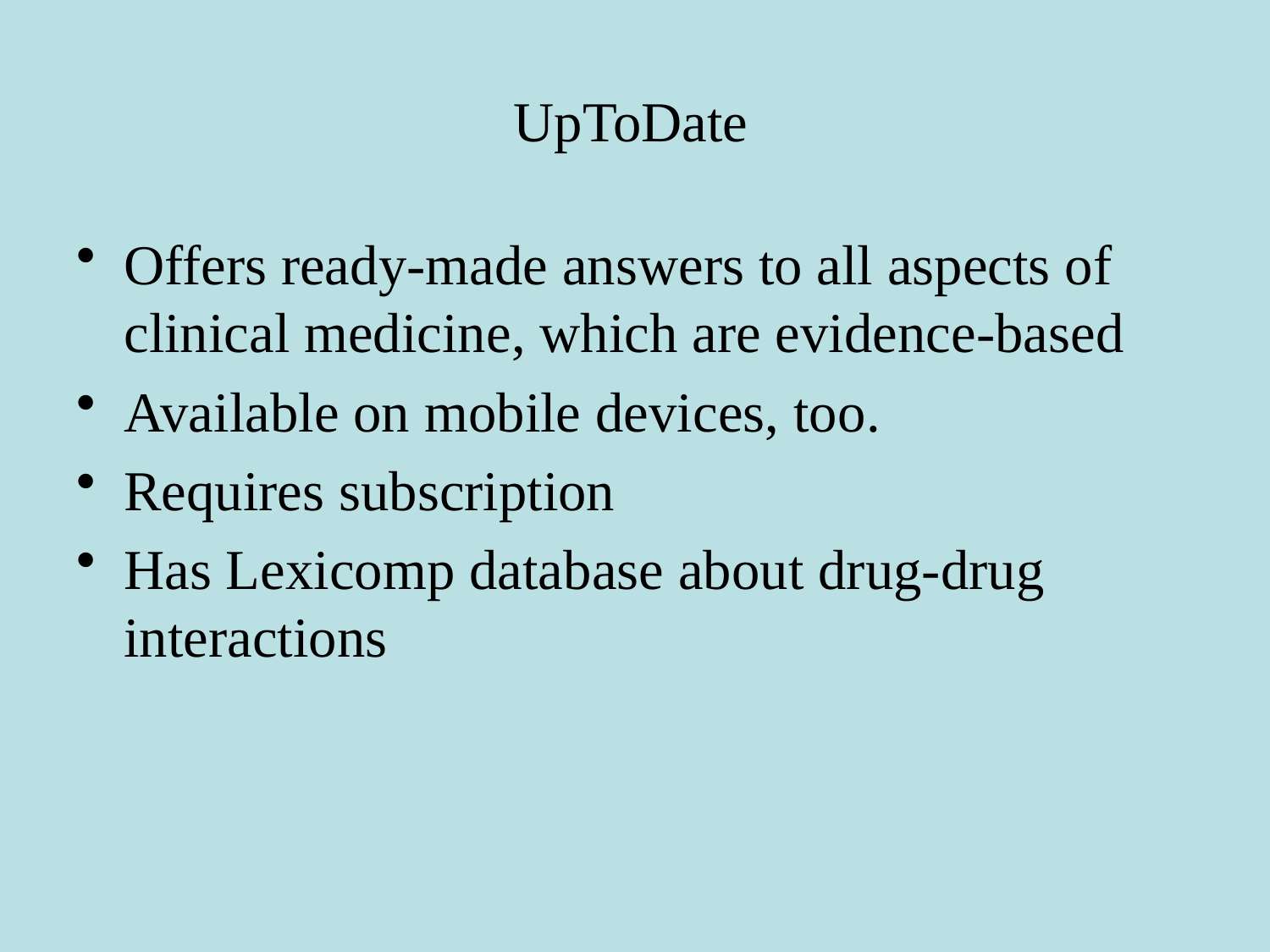

# UpToDate
Offers ready-made answers to all aspects of clinical medicine, which are evidence-based
Available on mobile devices, too.
Requires subscription
Has Lexicomp database about drug-drug interactions